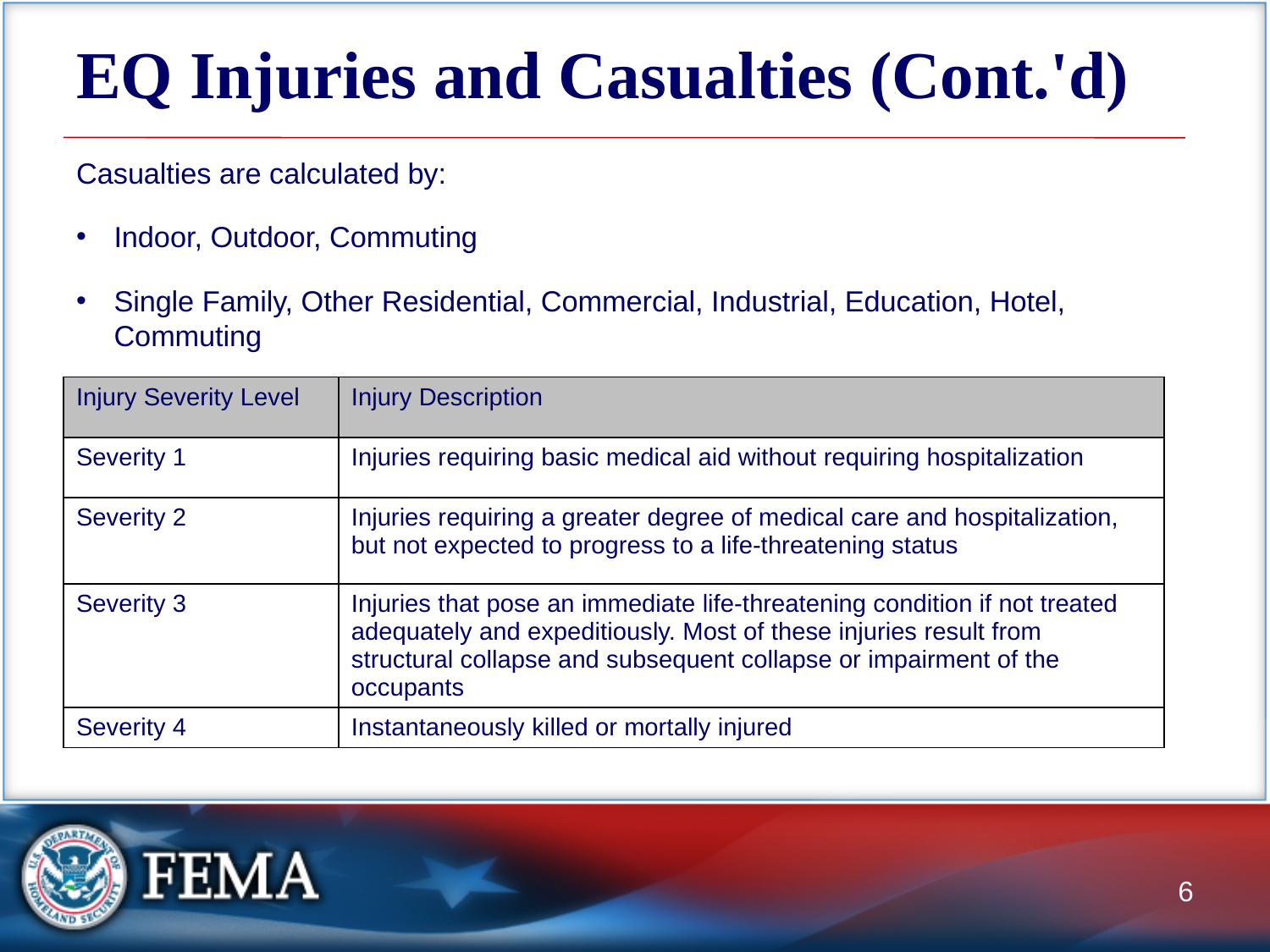

# EQ Injuries and Casualties (Cont.'d)
Casualties are calculated by:
Indoor, Outdoor, Commuting
Single Family, Other Residential, Commercial, Industrial, Education, Hotel, Commuting
2am (nighttime), 2pm (daytime), 5pm (commuting)
| Injury Severity Level | Injury Description |
| --- | --- |
| Severity 1 | Injuries requiring basic medical aid without requiring hospitalization |
| Severity 2 | Injuries requiring a greater degree of medical care and hospitalization, but not expected to progress to a life-threatening status |
| Severity 3 | Injuries that pose an immediate life-threatening condition if not treated adequately and expeditiously. Most of these injuries result from structural collapse and subsequent collapse or impairment of the occupants |
| Severity 4 | Instantaneously killed or mortally injured |
6